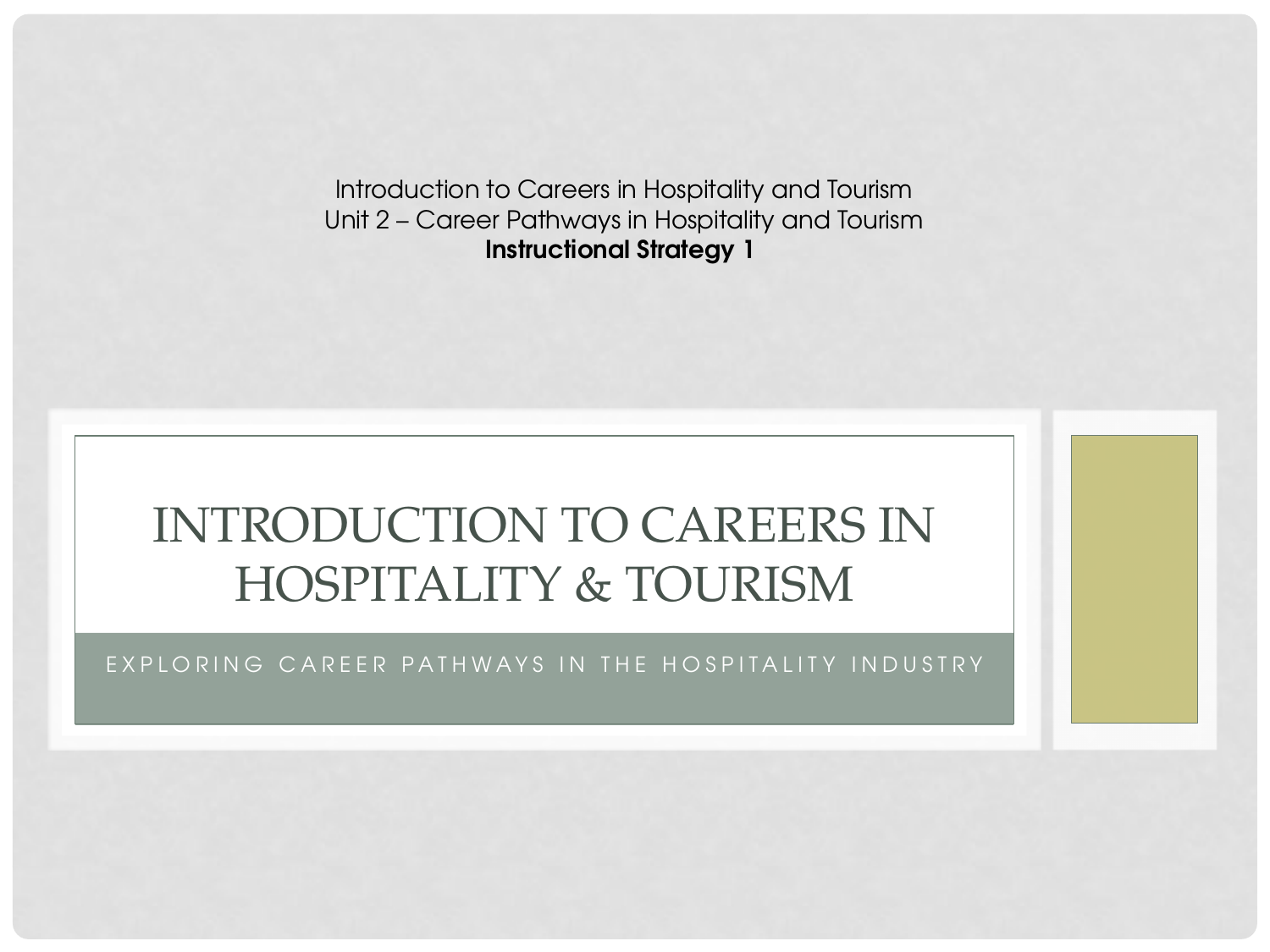

Introduction to Careers in Hospitality and Tourism
Unit 2 – Career Pathways in Hospitality and Tourism
Instructional Strategy 1
# Introduction to Careers in Hospitality & Tourism
Exploring Career Pathways in the Hospitality Industry